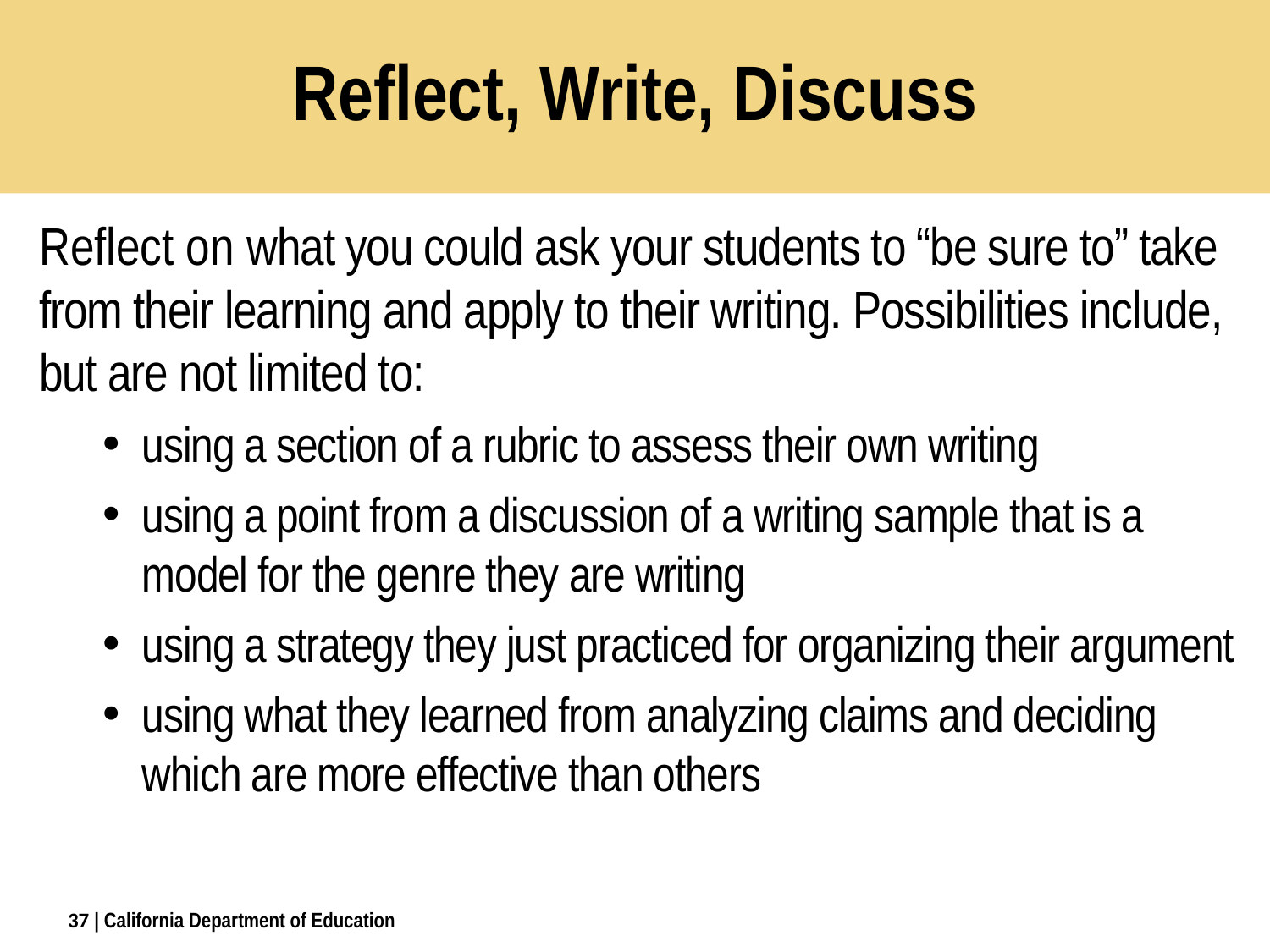

# Reflect, Write, Discuss
Reflect on what you could ask your students to “be sure to” take from their learning and apply to their writing. Possibilities include, but are not limited to:
using a section of a rubric to assess their own writing
using a point from a discussion of a writing sample that is a model for the genre they are writing
using a strategy they just practiced for organizing their argument
using what they learned from analyzing claims and deciding which are more effective than others

37
| California Department of Education